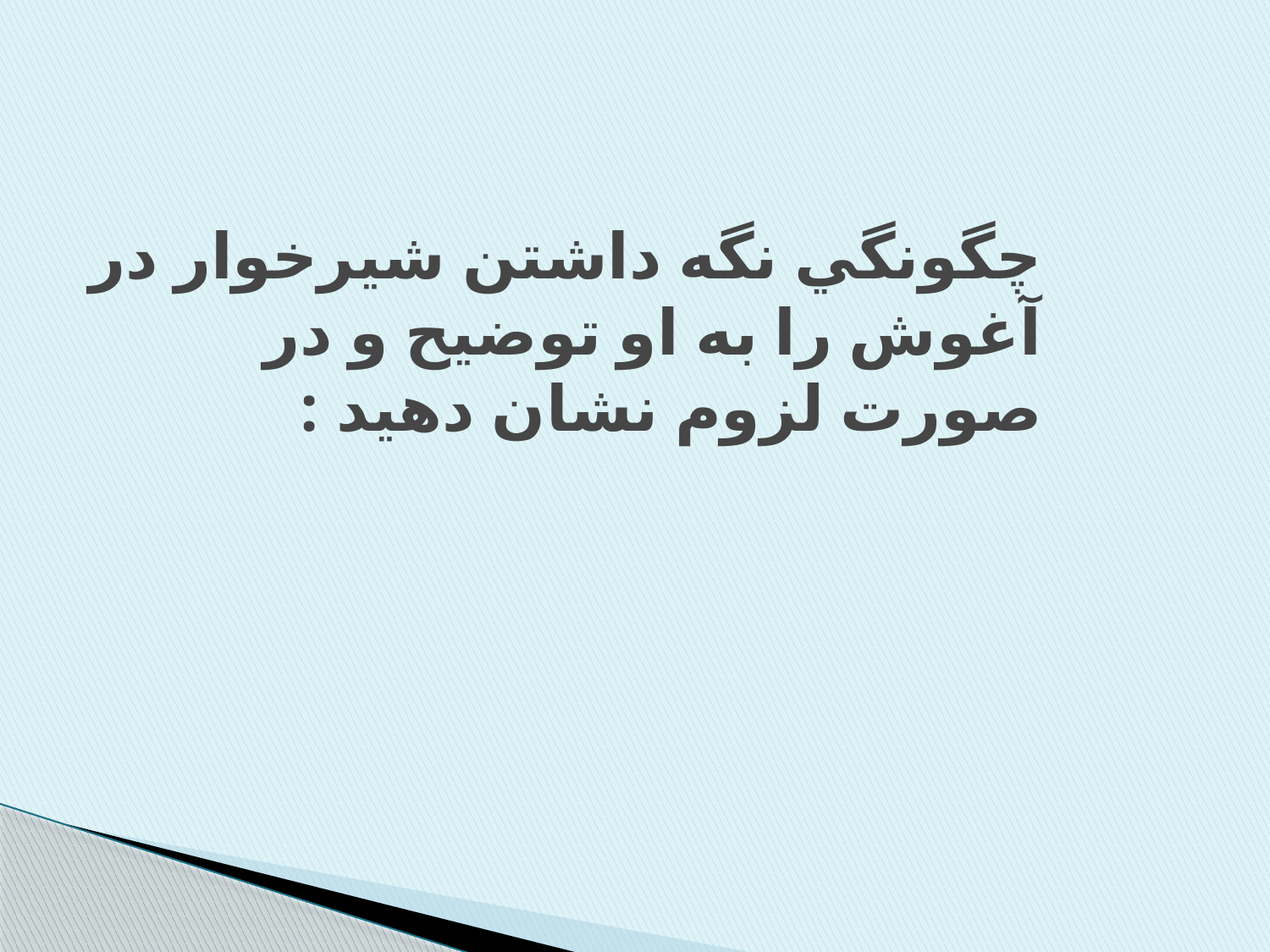

# چگونگي نگه داشتن شيرخوار در آغوش را به او توضيح و در صورت لزوم نشان دهيد :